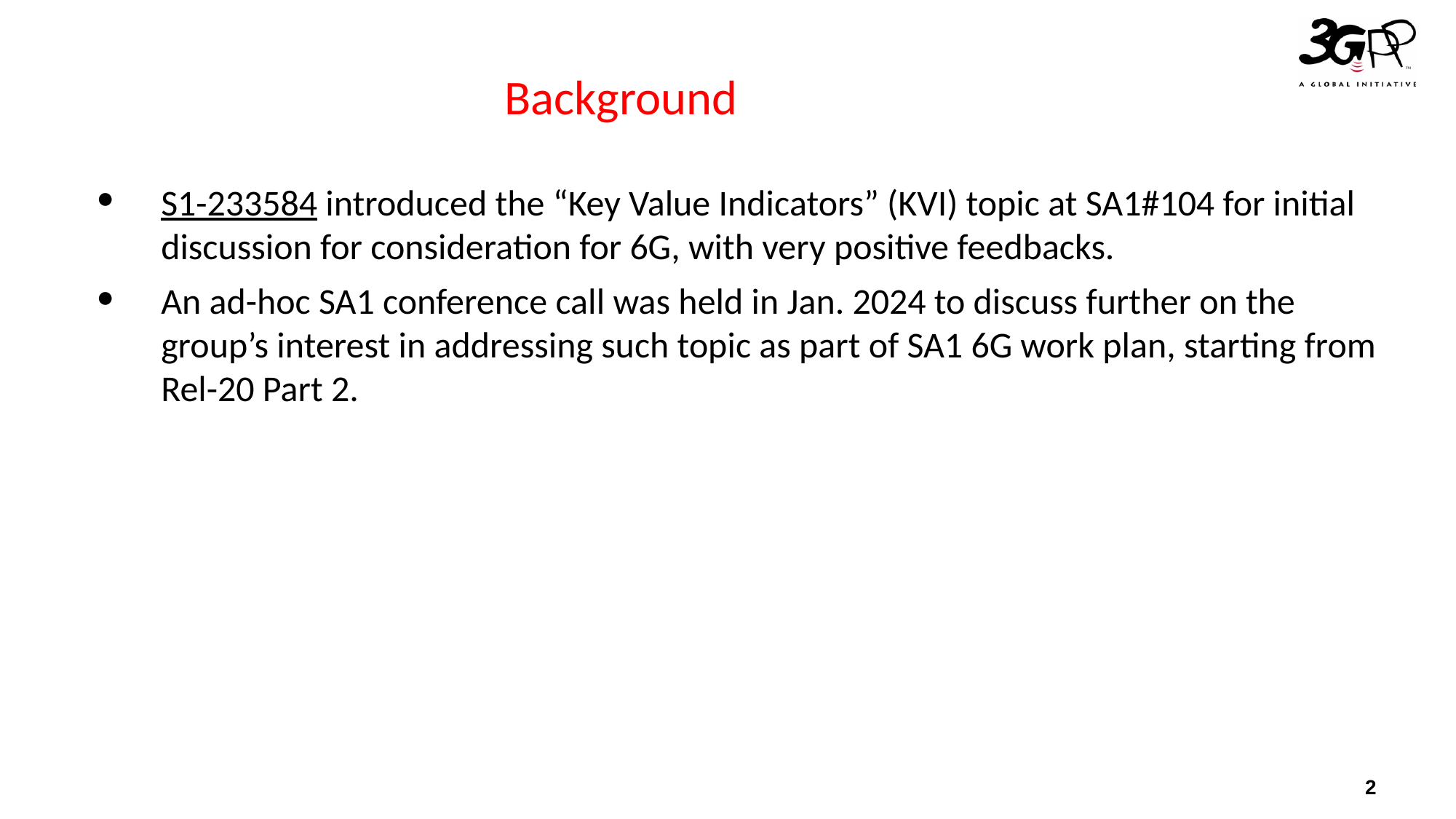

# Background
S1-233584 introduced the “Key Value Indicators” (KVI) topic at SA1#104 for initial discussion for consideration for 6G, with very positive feedbacks.
An ad-hoc SA1 conference call was held in Jan. 2024 to discuss further on the group’s interest in addressing such topic as part of SA1 6G work plan, starting from Rel-20 Part 2.